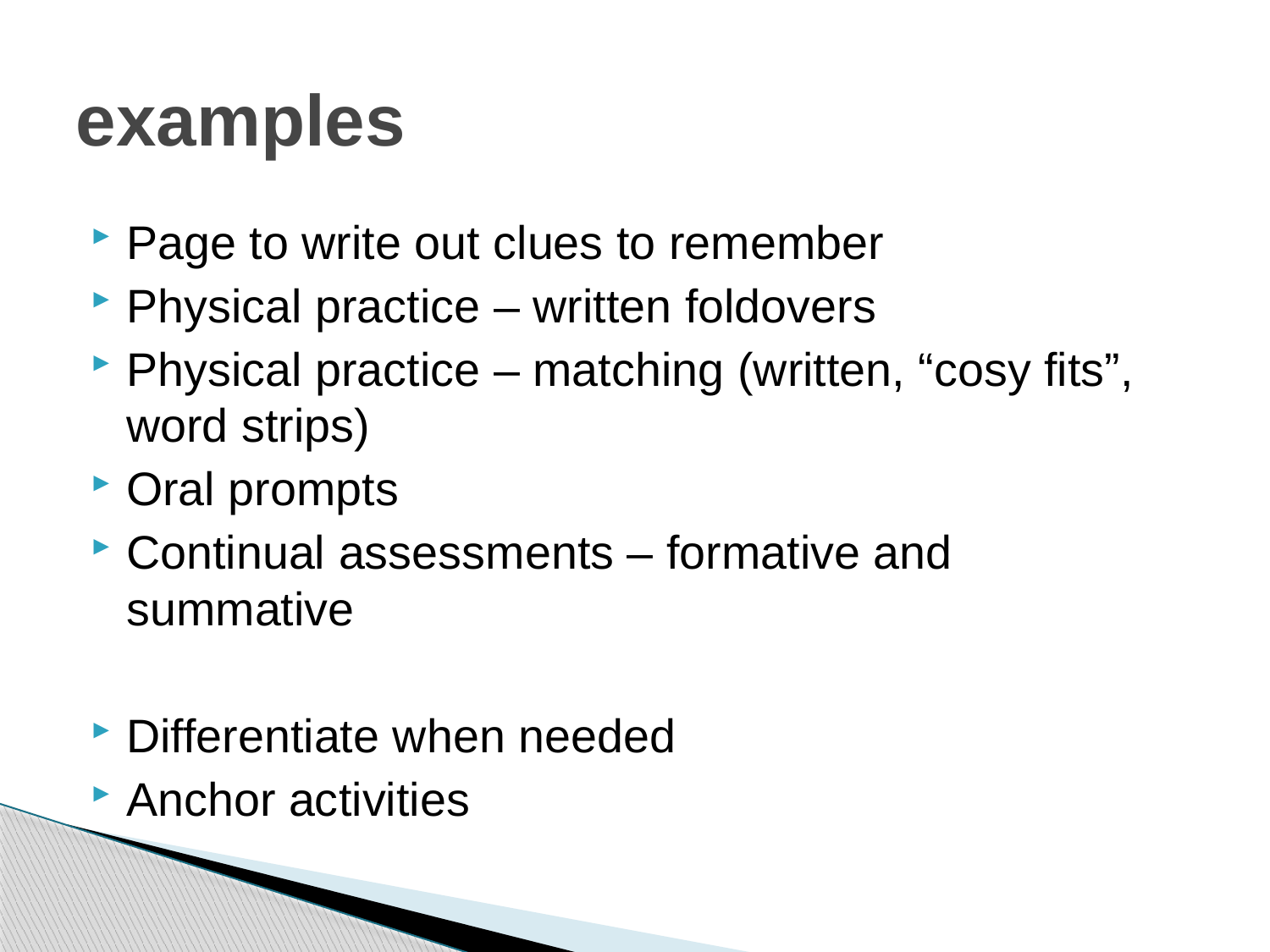

# examples
Page to write out clues to remember
Physical practice – written foldovers
Physical practice – matching (written, “cosy fits”, word strips)
Oral prompts
Continual assessments – formative and summative

Differentiate when needed
Anchor activities